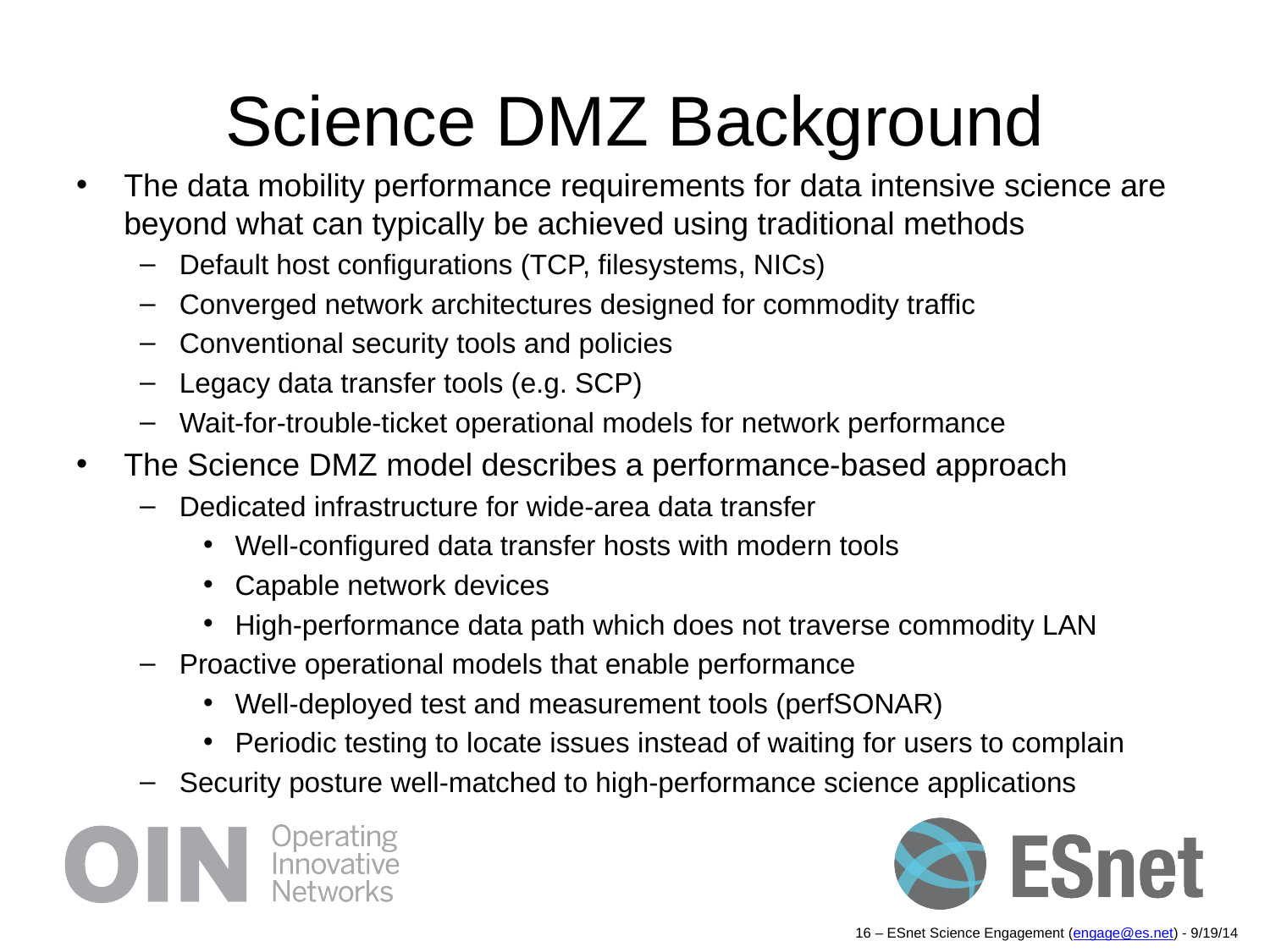

# Science DMZ Background
The data mobility performance requirements for data intensive science are beyond what can typically be achieved using traditional methods
Default host configurations (TCP, filesystems, NICs)
Converged network architectures designed for commodity traffic
Conventional security tools and policies
Legacy data transfer tools (e.g. SCP)
Wait-for-trouble-ticket operational models for network performance
The Science DMZ model describes a performance-based approach
Dedicated infrastructure for wide-area data transfer
Well-configured data transfer hosts with modern tools
Capable network devices
High-performance data path which does not traverse commodity LAN
Proactive operational models that enable performance
Well-deployed test and measurement tools (perfSONAR)
Periodic testing to locate issues instead of waiting for users to complain
Security posture well-matched to high-performance science applications
16 – ESnet Science Engagement (engage@es.net) - 9/19/14